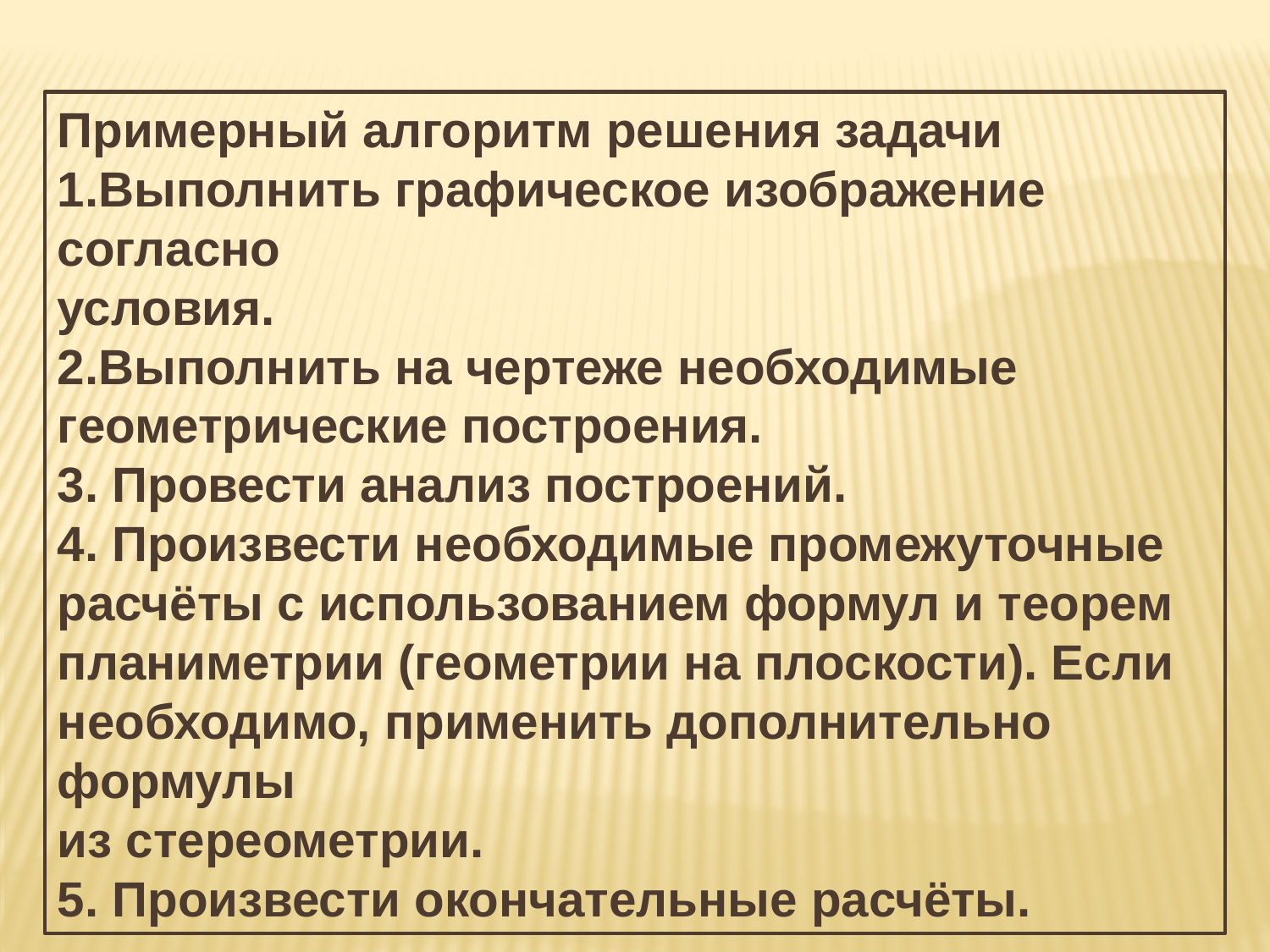

Примерный алгоритм решения задачи
1.Выполнить графическое изображение  согласно
условия.
2.Выполнить на чертеже необходимые геометрические построения.
3. Провести анализ построений.
4. Произвести необходимые промежуточные
расчёты с использованием формул и теорем
планиметрии (геометрии на плоскости). Если
необходимо, применить дополнительно формулы
из стереометрии.
5. Произвести окончательные расчёты.